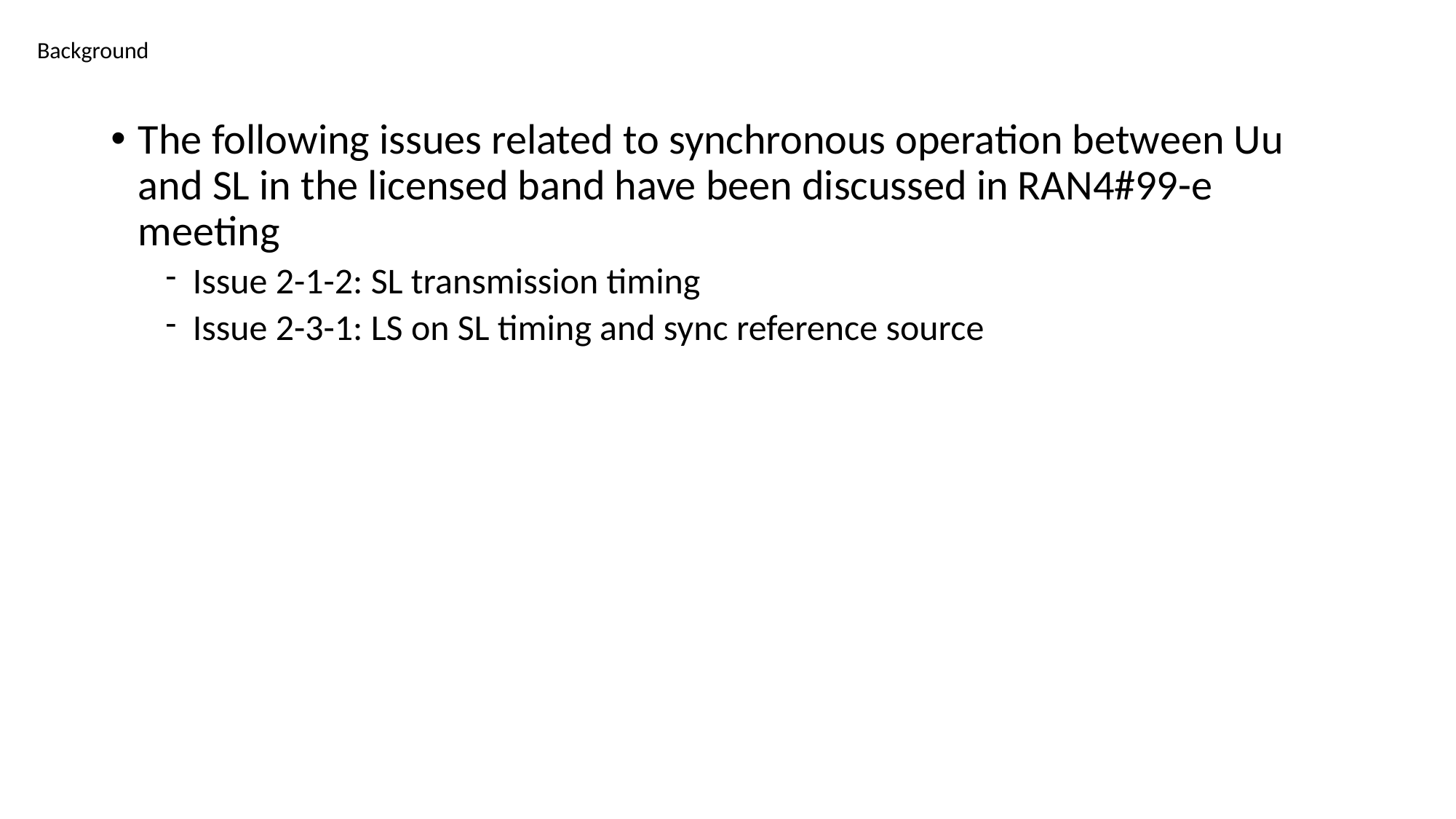

# Background
The following issues related to synchronous operation between Uu and SL in the licensed band have been discussed in RAN4#99-e meeting
Issue 2-1-2: SL transmission timing
Issue 2-3-1: LS on SL timing and sync reference source